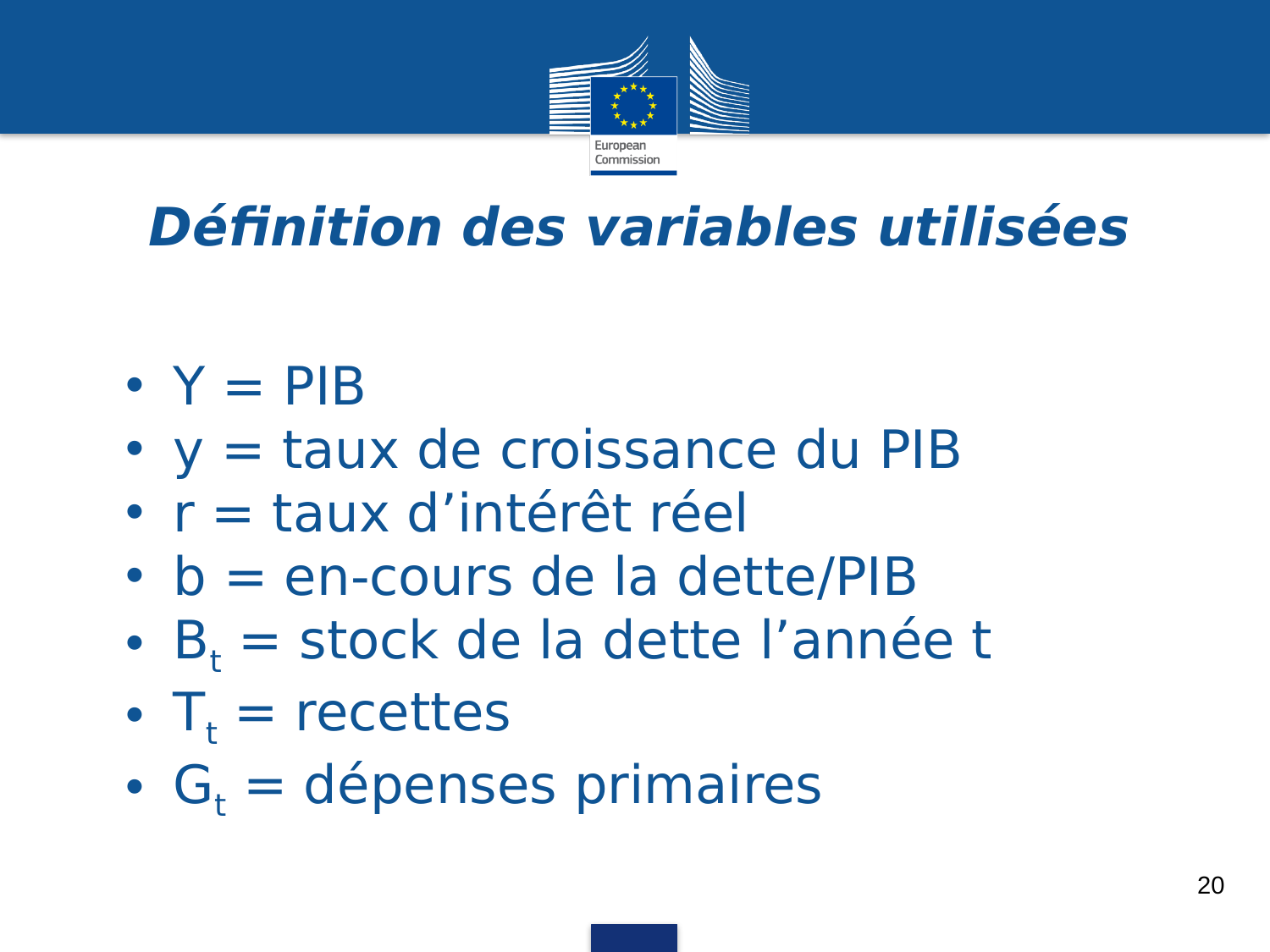

# Définition des variables utilisées

Y = PIB
y = taux de croissance du PIB
r = taux d’intérêt réel
b = en-cours de la dette/PIB
Bt = stock de la dette l’année t
Tt = recettes
Gt = dépenses primaires

20